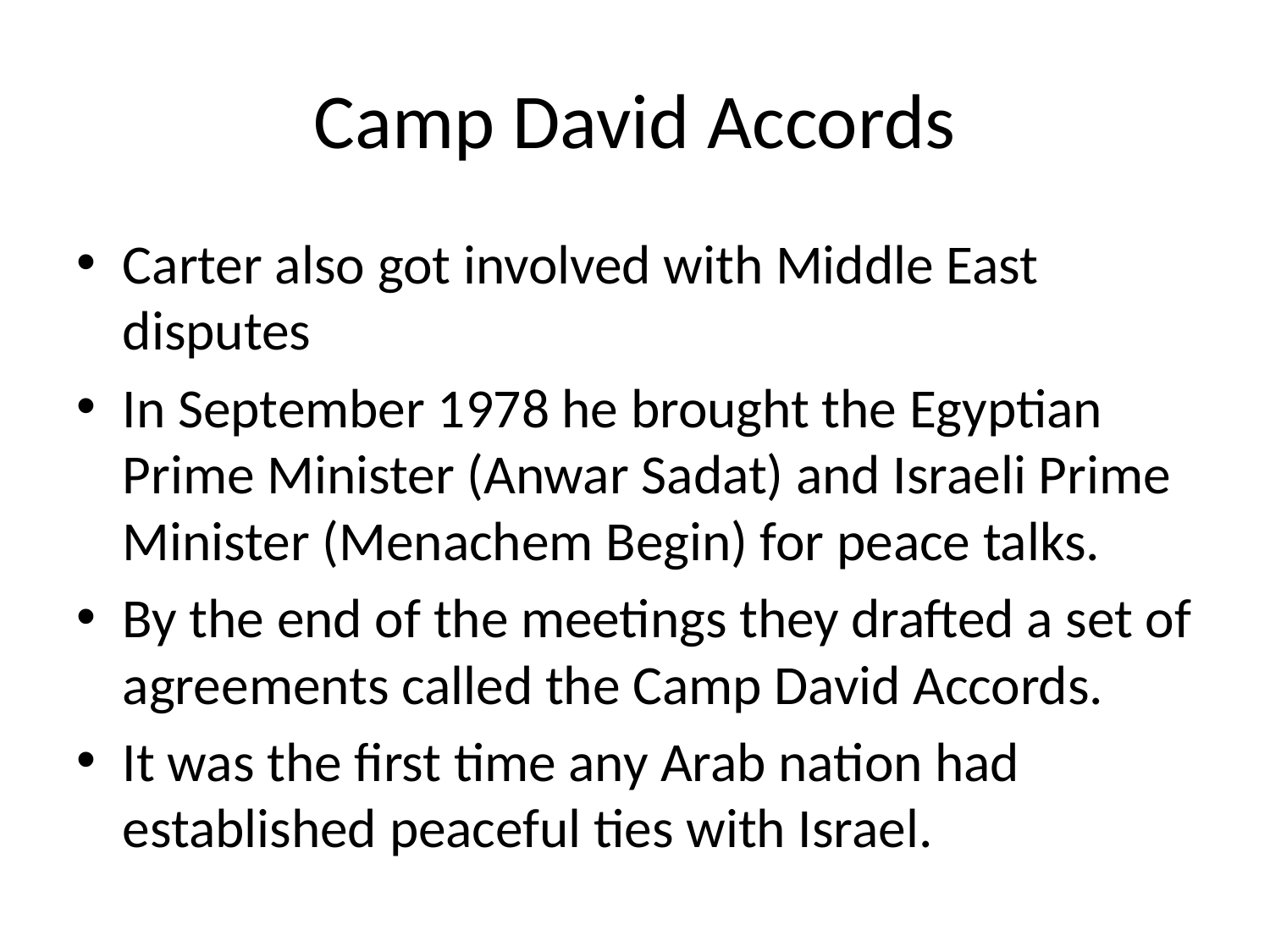

# Camp David Accords
Carter also got involved with Middle East disputes
In September 1978 he brought the Egyptian Prime Minister (Anwar Sadat) and Israeli Prime Minister (Menachem Begin) for peace talks.
By the end of the meetings they drafted a set of agreements called the Camp David Accords.
It was the first time any Arab nation had established peaceful ties with Israel.